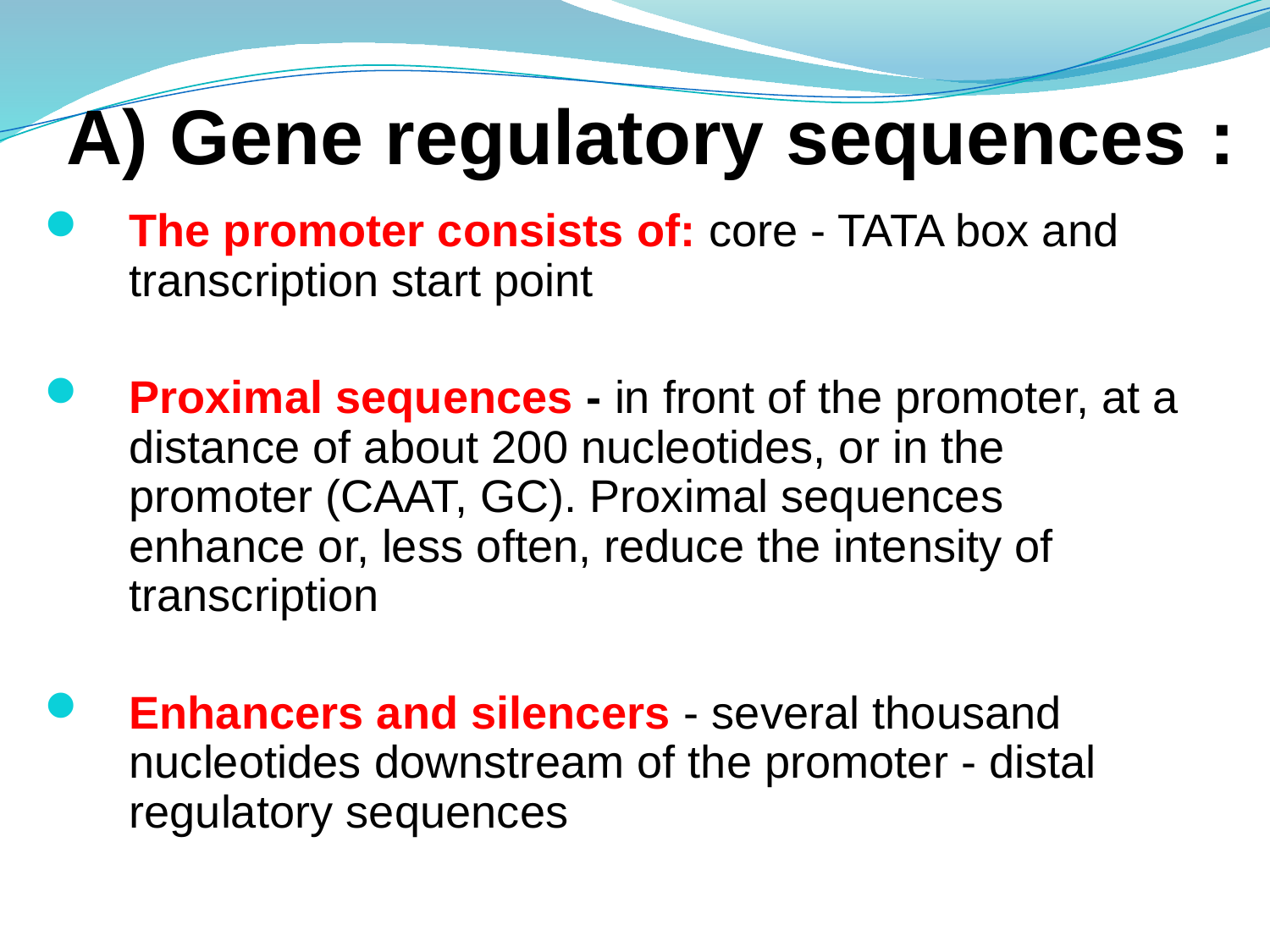

А) Gene regulatory sequences :
The promoter consists of: core - TATA box and transcription start point

Proximal sequences - in front of the promoter, at a distance of about 200 nucleotides, or in the promoter (CAAT, GC). Proximal sequences enhance or, less often, reduce the intensity of transcription

Enhancers and silencers - several thousand nucleotides downstream of the promoter - distal regulatory sequences